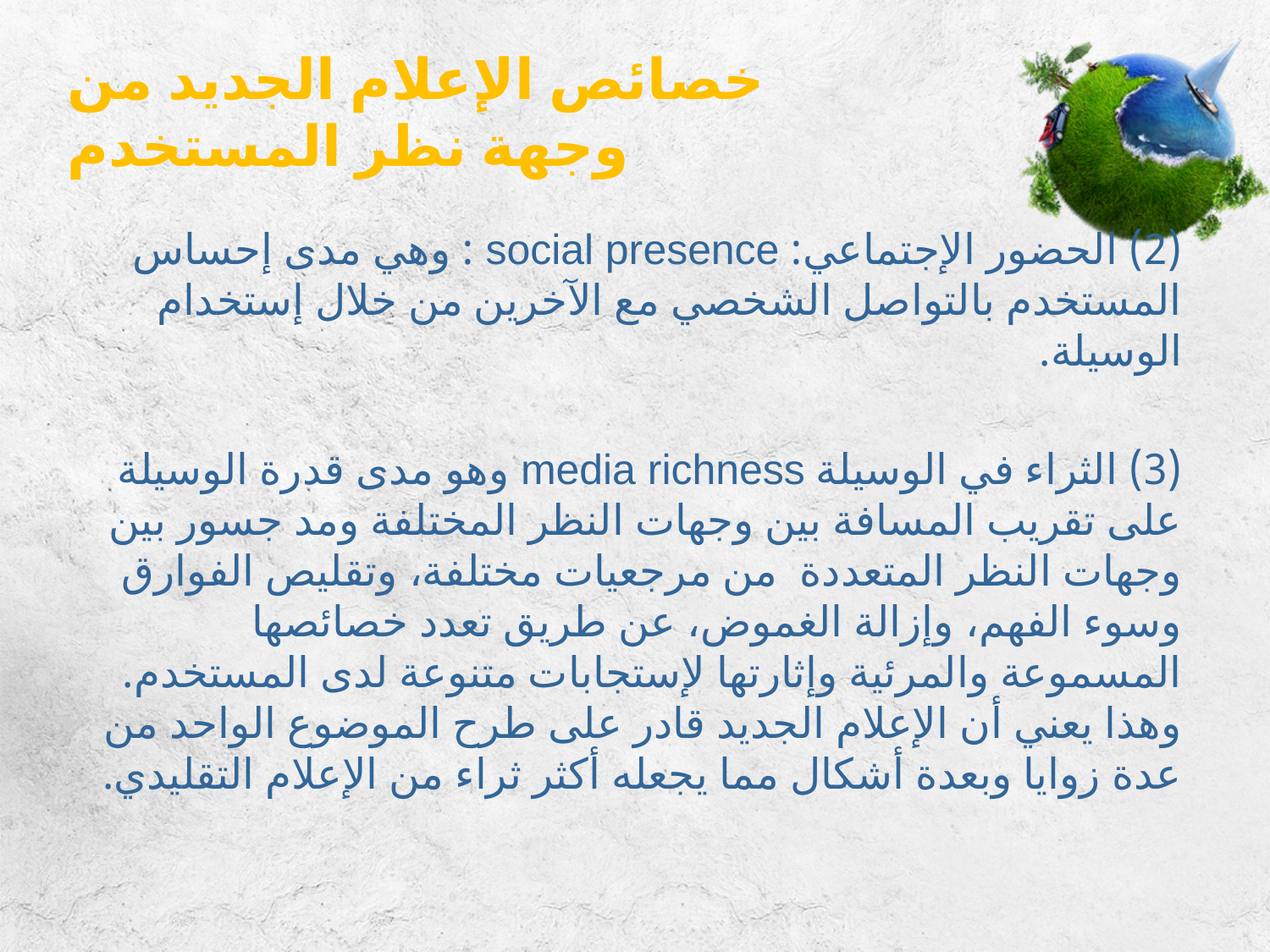

# خصائص الإعلام الجديد من وجهة نظر المستخدم
(2) الحضور الإجتماعي: social presence : وهي مدى إحساس المستخدم بالتواصل الشخصي مع الآخرين من خلال إستخدام الوسيلة.

(3) الثراء في الوسيلة media richness وهو مدى قدرة الوسيلة على تقريب المسافة بين وجهات النظر المختلفة ومد جسور بين وجهات النظر المتعددة  من مرجعيات مختلفة، وتقليص الفوارق وسوء الفهم، وإزالة الغموض، عن طريق تعدد خصائصها المسموعة والمرئية وإثارتها لإستجابات متنوعة لدى المستخدم. وهذا يعني أن الإعلام الجديد قادر على طرح الموضوع الواحد من عدة زوايا وبعدة أشكال مما يجعله أكثر ثراء من الإعلام التقليدي.